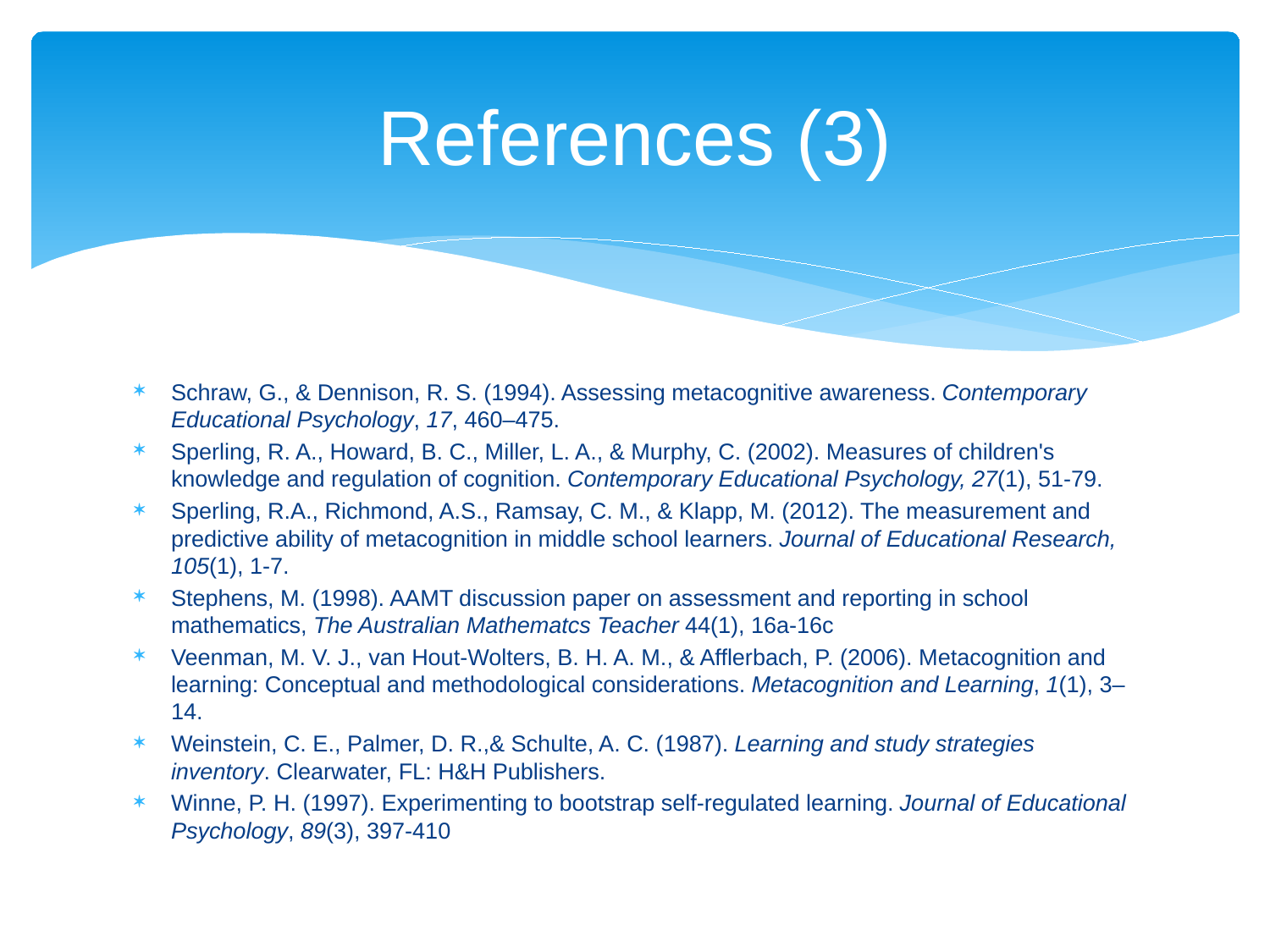

# References (3)
Schraw, G., & Dennison, R. S. (1994). Assessing metacognitive awareness. Contemporary Educational Psychology, 17, 460–475.
Sperling, R. A., Howard, B. C., Miller, L. A., & Murphy, C. (2002). Measures of children's knowledge and regulation of cognition. Contemporary Educational Psychology, 27(1), 51-79.
Sperling, R.A., Richmond, A.S., Ramsay, C. M., & Klapp, M. (2012). The measurement and predictive ability of metacognition in middle school learners. Journal of Educational Research, 105(1), 1-7.
Stephens, M. (1998). AAMT discussion paper on assessment and reporting in school mathematics, The Australian Mathematcs Teacher 44(1), 16a-16c
Veenman, M. V. J., van Hout-Wolters, B. H. A. M., & Afflerbach, P. (2006). Metacognition and learning: Conceptual and methodological considerations. Metacognition and Learning, 1(1), 3–14.
Weinstein, C. E., Palmer, D. R.,& Schulte, A. C. (1987). Learning and study strategies inventory. Clearwater, FL: H&H Publishers.
Winne, P. H. (1997). Experimenting to bootstrap self-regulated learning. Journal of Educational Psychology, 89(3), 397-410